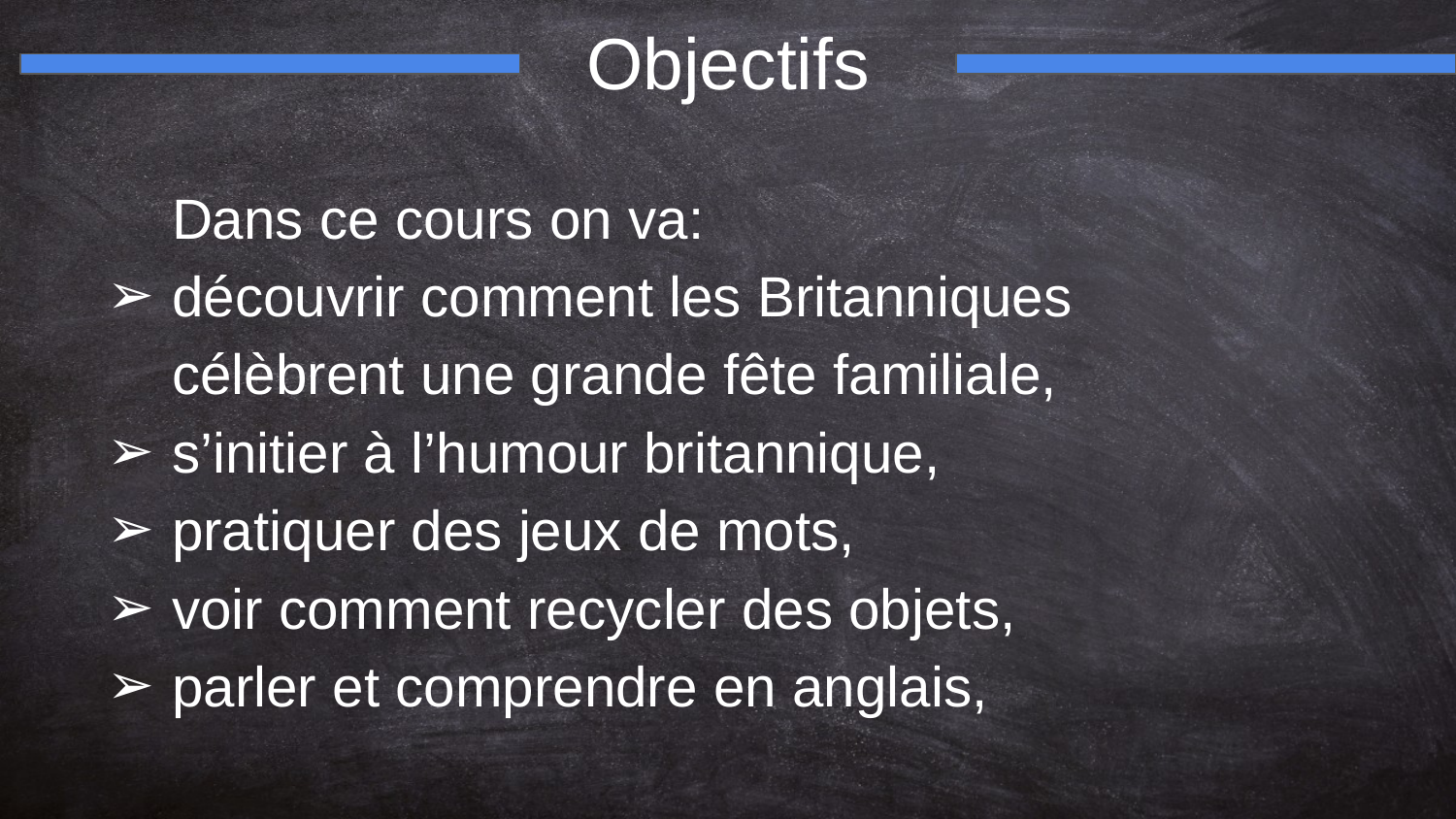

Objectifs

Dans ce cours on va:
découvrir comment les Britanniques célèbrent une grande fête familiale,
s’initier à l’humour britannique,
pratiquer des jeux de mots,
voir comment recycler des objets,
parler et comprendre en anglais,